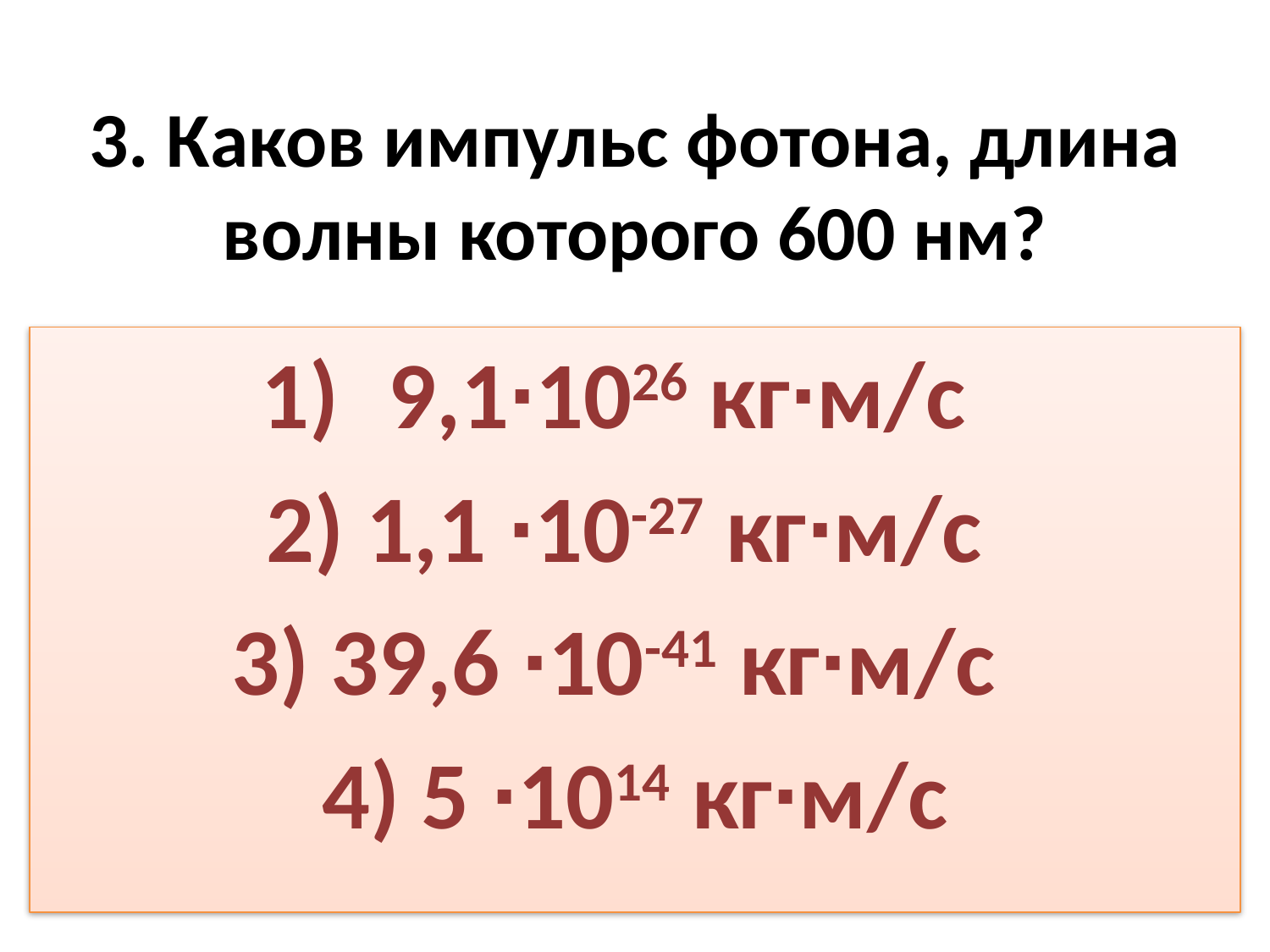

# 3. Каков импульс фотона, длина волны которого 600 нм?
9,1∙1026 кг∙м/с
 2) 1,1 ∙10-27 кг∙м/с
  3) 39,6 ∙10-41 кг∙м/с
 4) 5 ∙1014 кг∙м/с